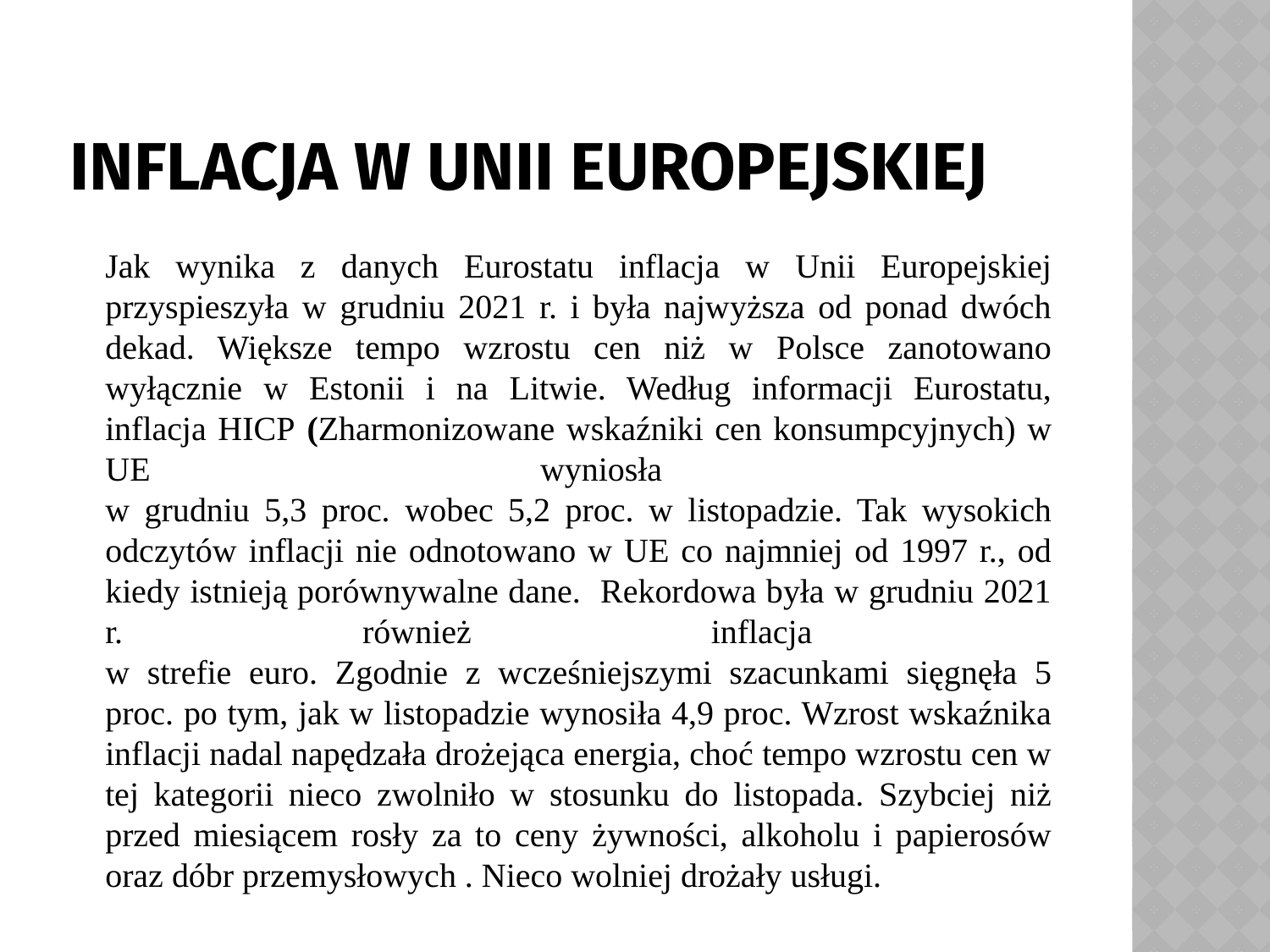

# Inflacja w Unii Europejskiej
	Jak wynika z danych Eurostatu inflacja w Unii Europejskiej przyspieszyła w grudniu 2021 r. i była najwyższa od ponad dwóch dekad. Większe tempo wzrostu cen niż w Polsce zanotowano wyłącznie w Estonii i na Litwie. Według informacji Eurostatu, inflacja HICP (Zharmonizowane wskaźniki cen konsumpcyjnych) w UE wyniosła
w grudniu 5,3 proc. wobec 5,2 proc. w listopadzie. Tak wysokich odczytów inflacji nie odnotowano w UE co najmniej od 1997 r., od kiedy istnieją porównywalne dane.  Rekordowa była w grudniu 2021 r. również inflacja
w strefie euro. Zgodnie z wcześniejszymi szacunkami sięgnęła 5 proc. po tym, jak w listopadzie wynosiła 4,9 proc. Wzrost wskaźnika inflacji nadal napędzała drożejąca energia, choć tempo wzrostu cen w tej kategorii nieco zwolniło w stosunku do listopada. Szybciej niż przed miesiącem rosły za to ceny żywności, alkoholu i papierosów oraz dóbr przemysłowych . Nieco wolniej drożały usługi.